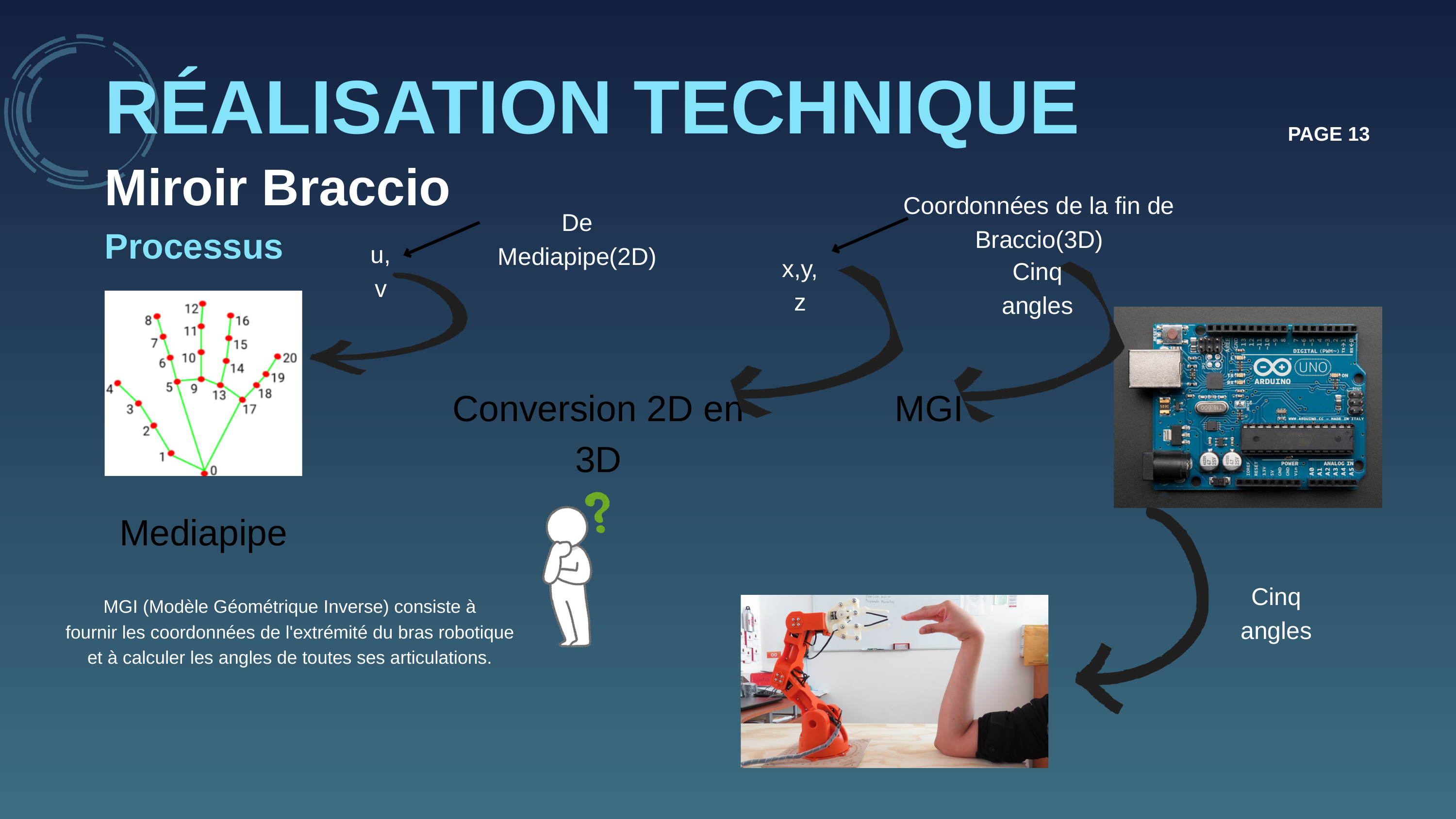

RÉALISATION TECHNIQUE
PAGE 13
Miroir Braccio
Coordonnées de la fin de Braccio(3D)
De Mediapipe(2D)
Processus

u,v

x,y,z
Cinq angles

Conversion 2D en 3D
MGI

Mediapipe

Cinq angles
MGI (Modèle Géométrique Inverse) consiste à
 fournir les coordonnées de l'extrémité du bras robotique
et à calculer les angles de toutes ses articulations.